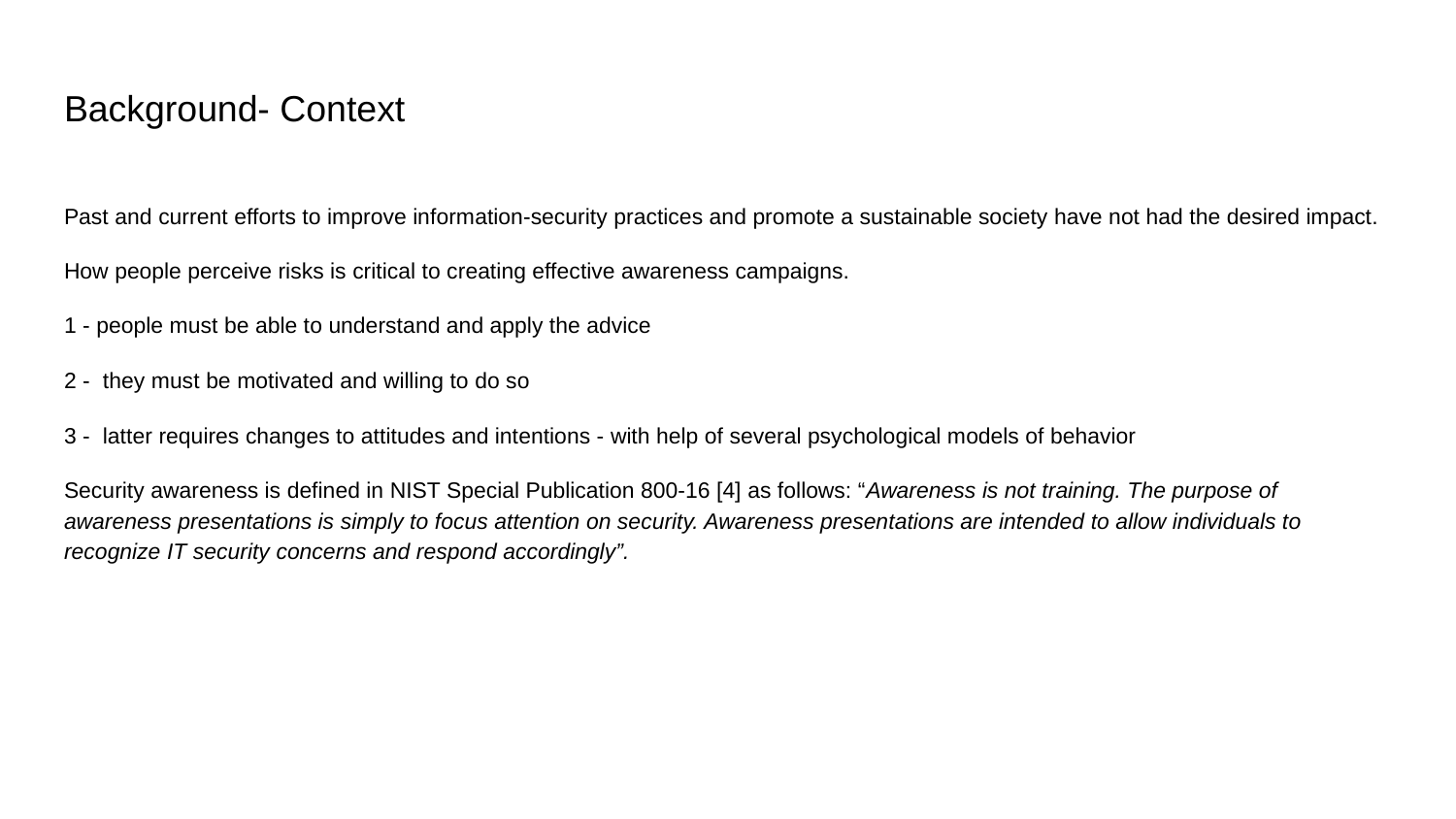

# Background- Context
Past and current efforts to improve information-security practices and promote a sustainable society have not had the desired impact.
How people perceive risks is critical to creating effective awareness campaigns.
1 - people must be able to understand and apply the advice
2 -  they must be motivated and willing to do so
3 -  latter requires changes to attitudes and intentions - with help of several psychological models of behavior
Security awareness is defined in NIST Special Publication 800-16 [4] as follows: “Awareness is not training. The purpose of awareness presentations is simply to focus attention on security. Awareness presentations are intended to allow individuals to recognize IT security concerns and respond accordingly”.